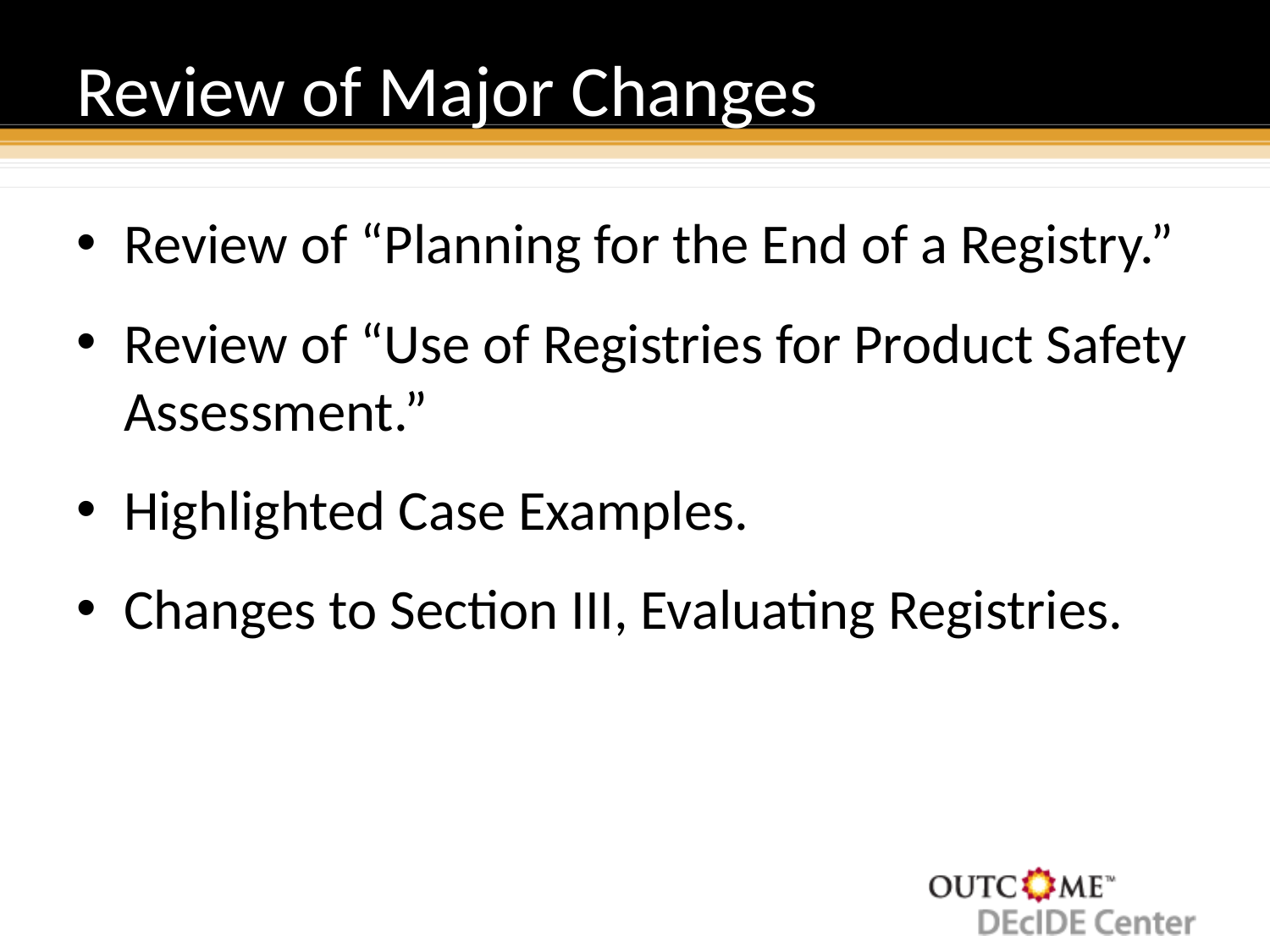

# Review of Major Changes
Review of “Planning for the End of a Registry.”
Review of “Use of Registries for Product Safety Assessment.”
Highlighted Case Examples.
Changes to Section III, Evaluating Registries.